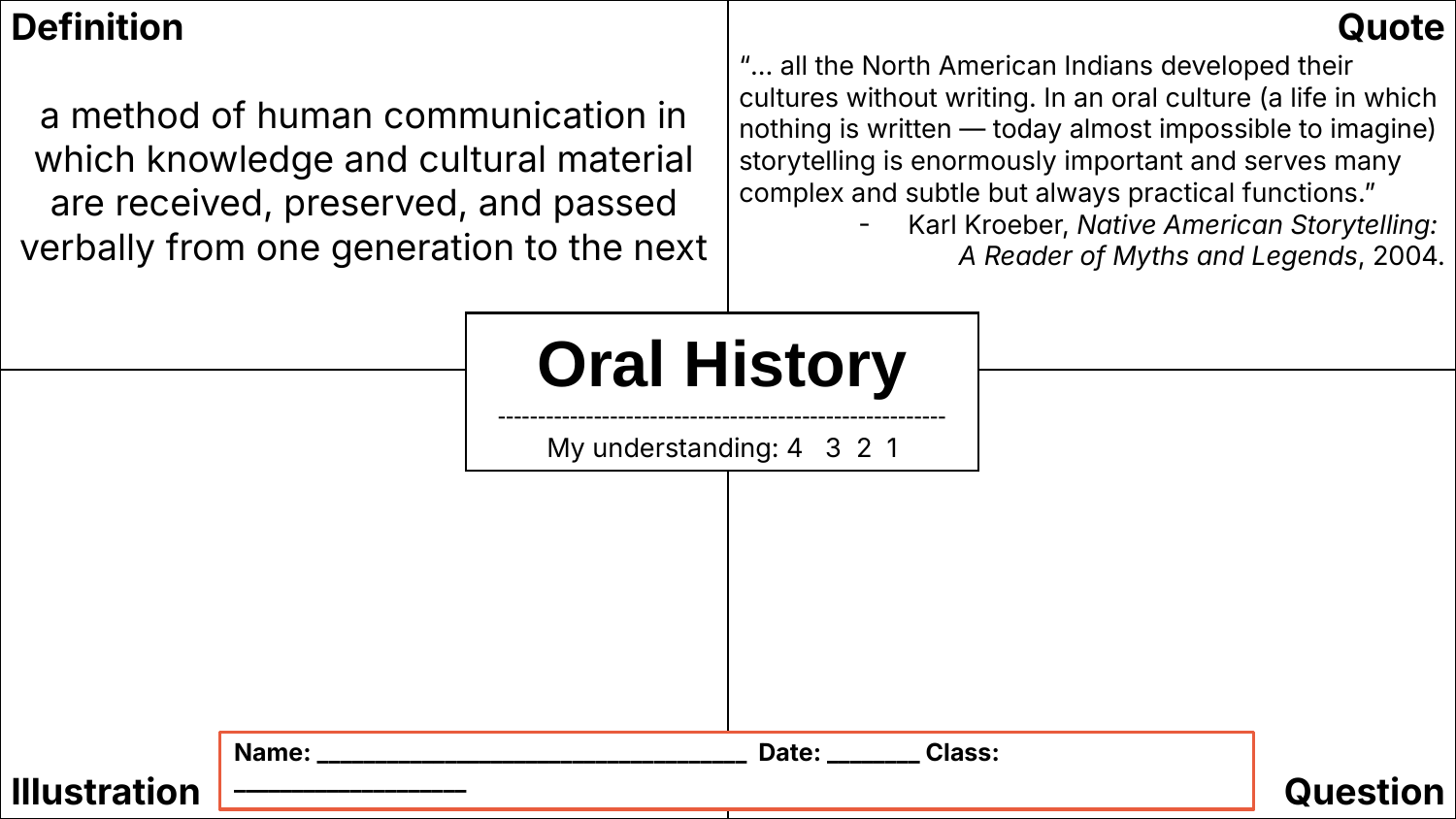

| Definition a method of human communication in which knowledge and cultural material are received, preserved, and passed verbally from one generation to the next | Quote “... all the North American Indians developed their cultures without writing. In an oral culture (a life in which nothing is written — today almost impossible to imagine) storytelling is enormously important and serves many complex and subtle but always practical functions.” Karl Kroeber, Native American Storytelling: A Reader of Myths and Legends, 2004. |
| --- | --- |
| Illustration | Imp Question |
Oral History
--------------------------------------------------------
My understanding: 4   3  2  1
Name: _____________________________________  Date: ________ Class: ____________________